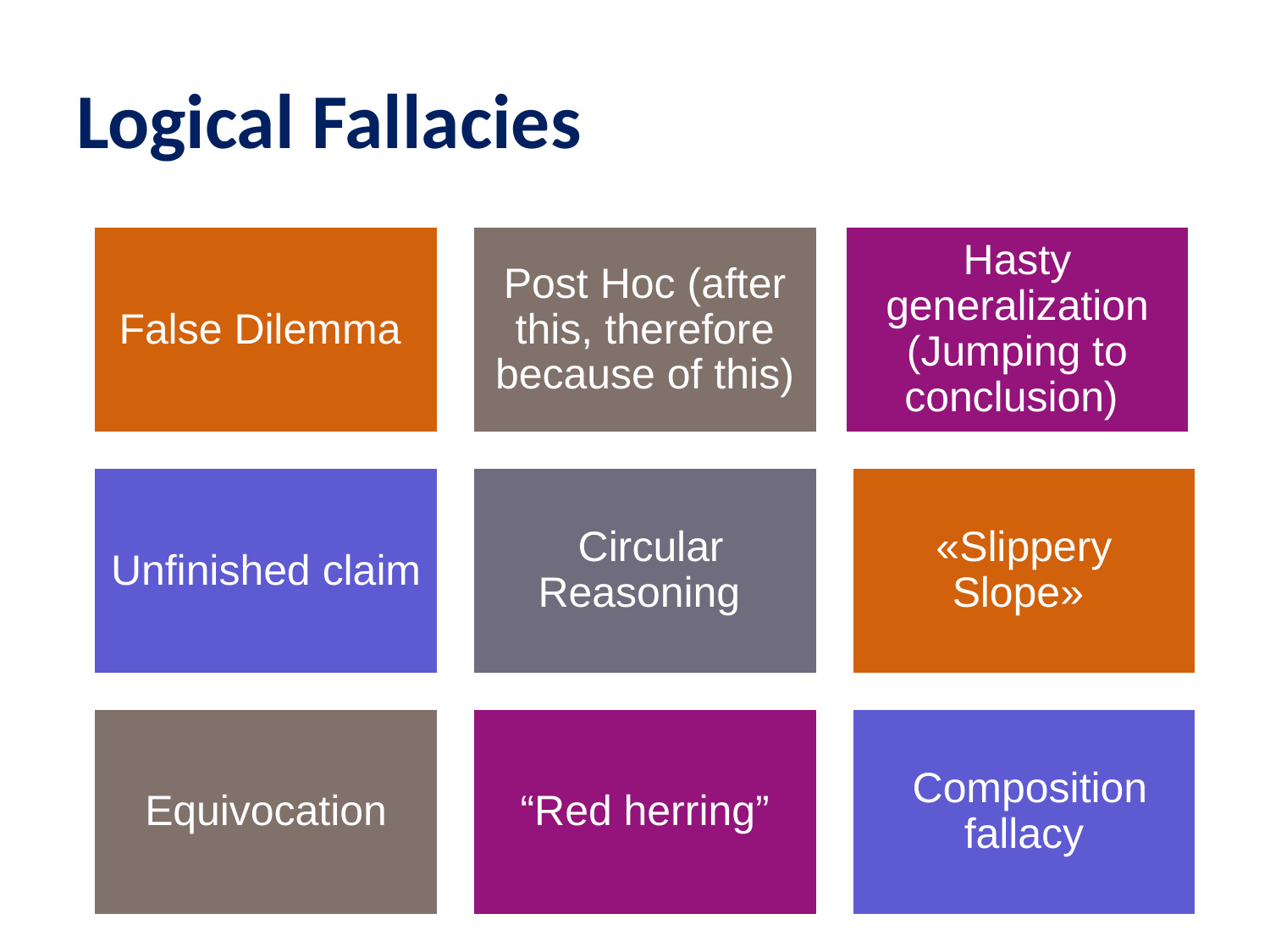

# Logical Fallacies

False Dilemma
Post Hoc (after this, therefore because of this)
Hasty generalization (Jumping to conclusion)
Unfinished claim
 Circular Reasoning
«Slippery Slope»

Equivocation

“Red herring”
 Composition fallacy